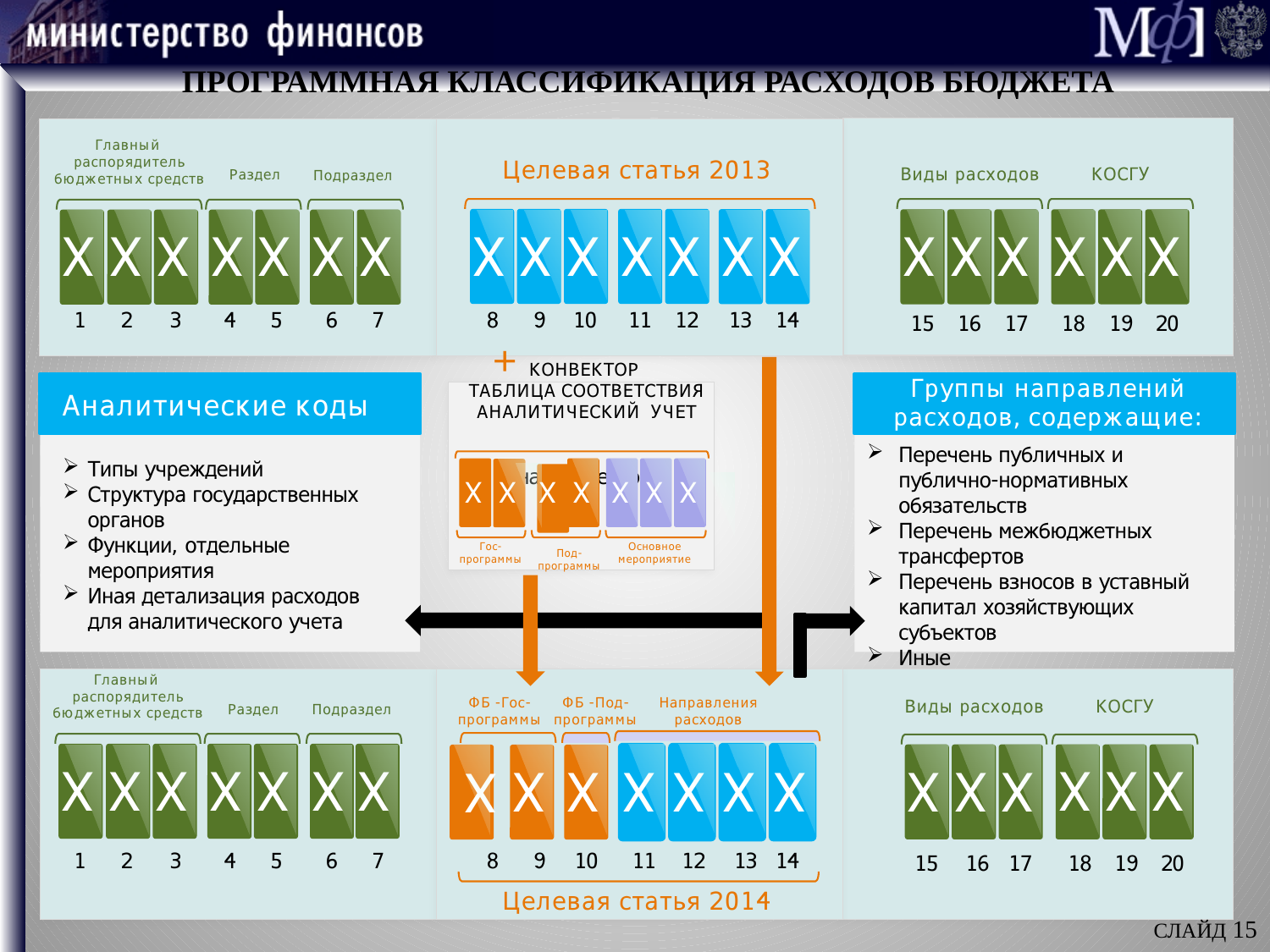

ПРОГРАММНАЯ КЛАССИФИКАЦИЯ РАСХОДОВ БЮДЖЕТА

Главный
распорядитель
бюджетных средств

Целевая статья 2013

Виды расходов
КОСГУ
Раздел
Подраздел

X
X
X
X
X
X
X
X
X
X
X
X
X
X
X
X
X
X
X
X
1
2
3
4
5
6
7
8
9
10
11
12
13
14
15
16
17
18
19
20

+
КОНВЕКТОР
ТАБЛИЦА СООТВЕТСТВИЯ АНАЛИТИЧЕСКИЙ  УЧЕТ

Группы направлений расходов, содержащие:

Аналитические коды
Аналитическое

Перечень публичных и публично-нормативных обязательств
Перечень межбюджетных трансфертов
Перечень взносов в уставный капитал хозяйствующих субъектов
Иные

Типы учреждений
Структура государственных органов
Функции, отдельные мероприятия
Иная детализация расходов для аналитического учета

X
X
X
X
X
X
X

Гос-программы
Основное мероприятие
Под-программы

Главный
распорядитель
бюджетных средств

ФБ -Гос-программы
ФБ -Под-программы
Направления расходов
Виды расходов
КОСГУ

Раздел
Подраздел

X
X
X
X
X
X
X
X
X
X
X
X
X
X
X
X
X
X
X
X
1
2
3
4
5
6
7
8
9
10
11
12
13
14
15
16
17
18
19
20
Целевая статья 2014
СЛАЙД 15